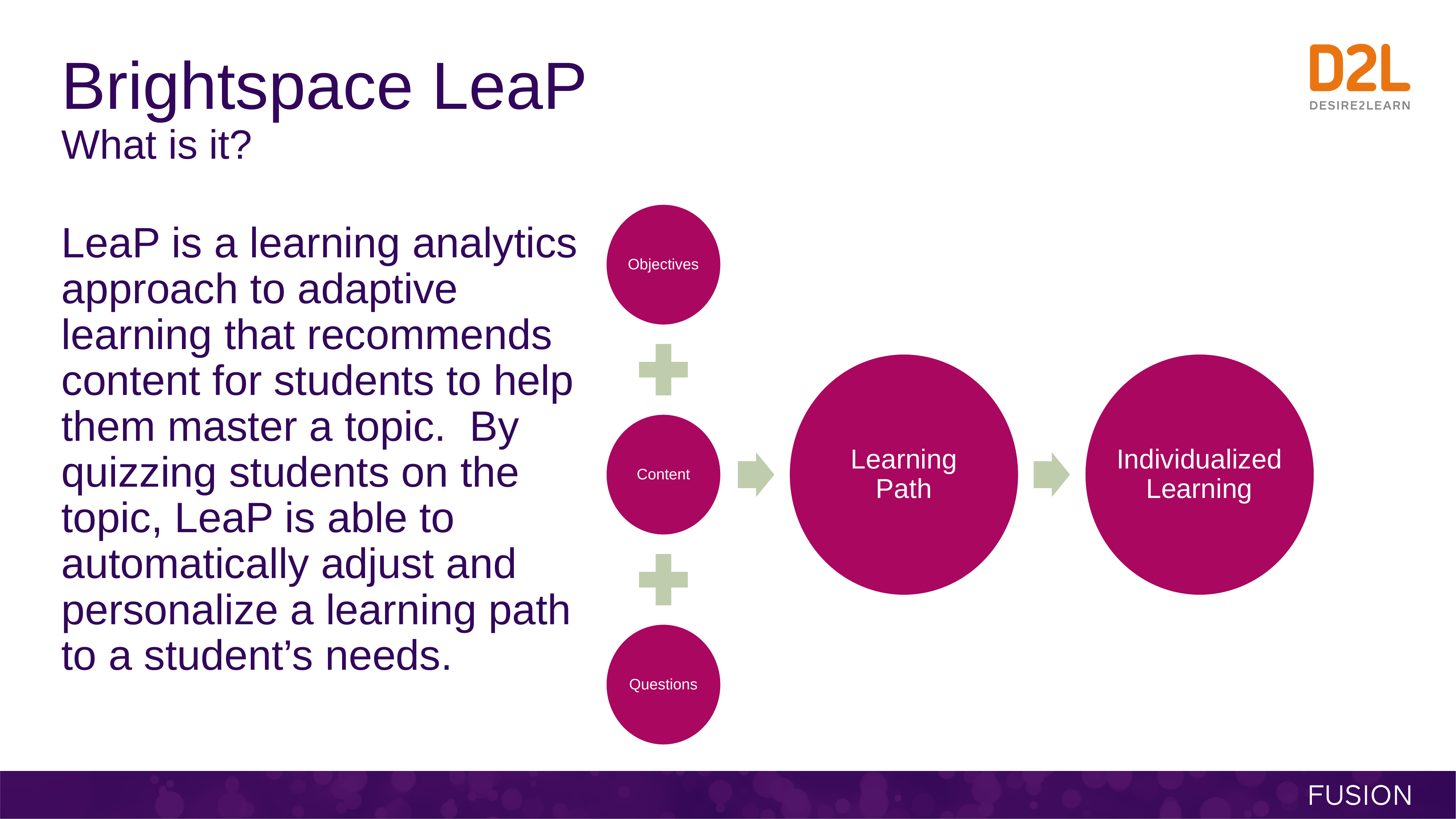

# Brightspace LeaP What is it?

Objectives
LeaP is a learning analytics approach to adaptive learning that recommends content for students to help them master a topic.  By quizzing students on the topic, LeaP is able to automatically adjust and personalize a learning path to a student’s needs.

Learning Path

Individualized Learning

Content

Questions